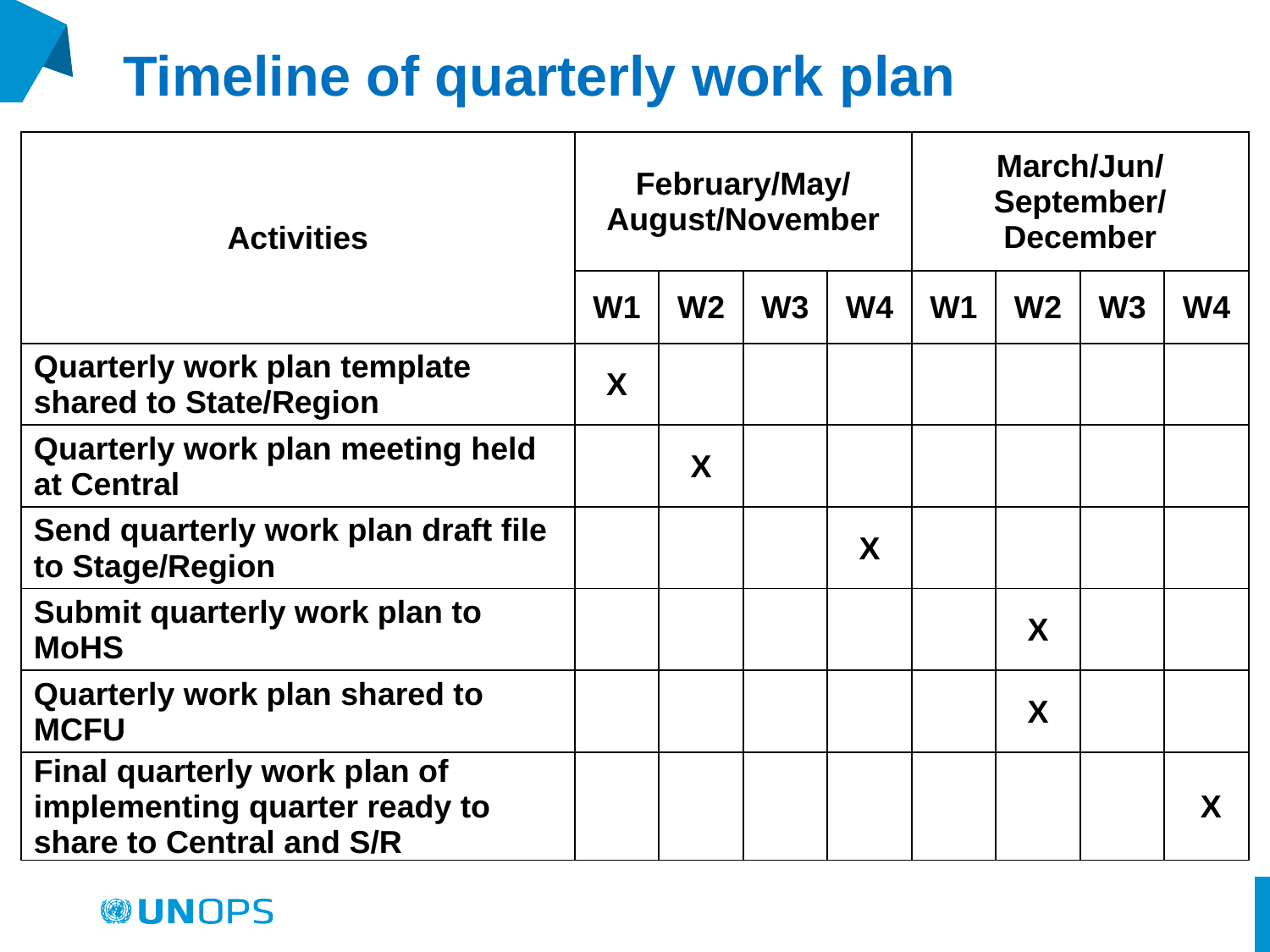

# Timeline of quarterly work plan
| Activities | February/May/ August/November |  |  |  | March/Jun/ September/ December |  |  |  |
| --- | --- | --- | --- | --- | --- | --- | --- | --- |
|  | W1 | W2 | W3 | W4 | W1 | W2 | W3 | W4 |
| Quarterly work plan template shared to State/Region | X |  |  |  |  |  |  |  |
| Quarterly work plan meeting held at Central |  | X |  |  |  |  |  |  |
| Send quarterly work plan draft file to Stage/Region |  |  |  | X |  |  |  |  |
| Submit quarterly work plan to MoHS |  |  |  |  |  | X |  |  |
| Quarterly work plan shared to MCFU |  |  |  |  |  | X |  |  |
| Final quarterly work plan of implementing quarter ready to share to Central and S/R |  |  |  |  |  |  |  | X |